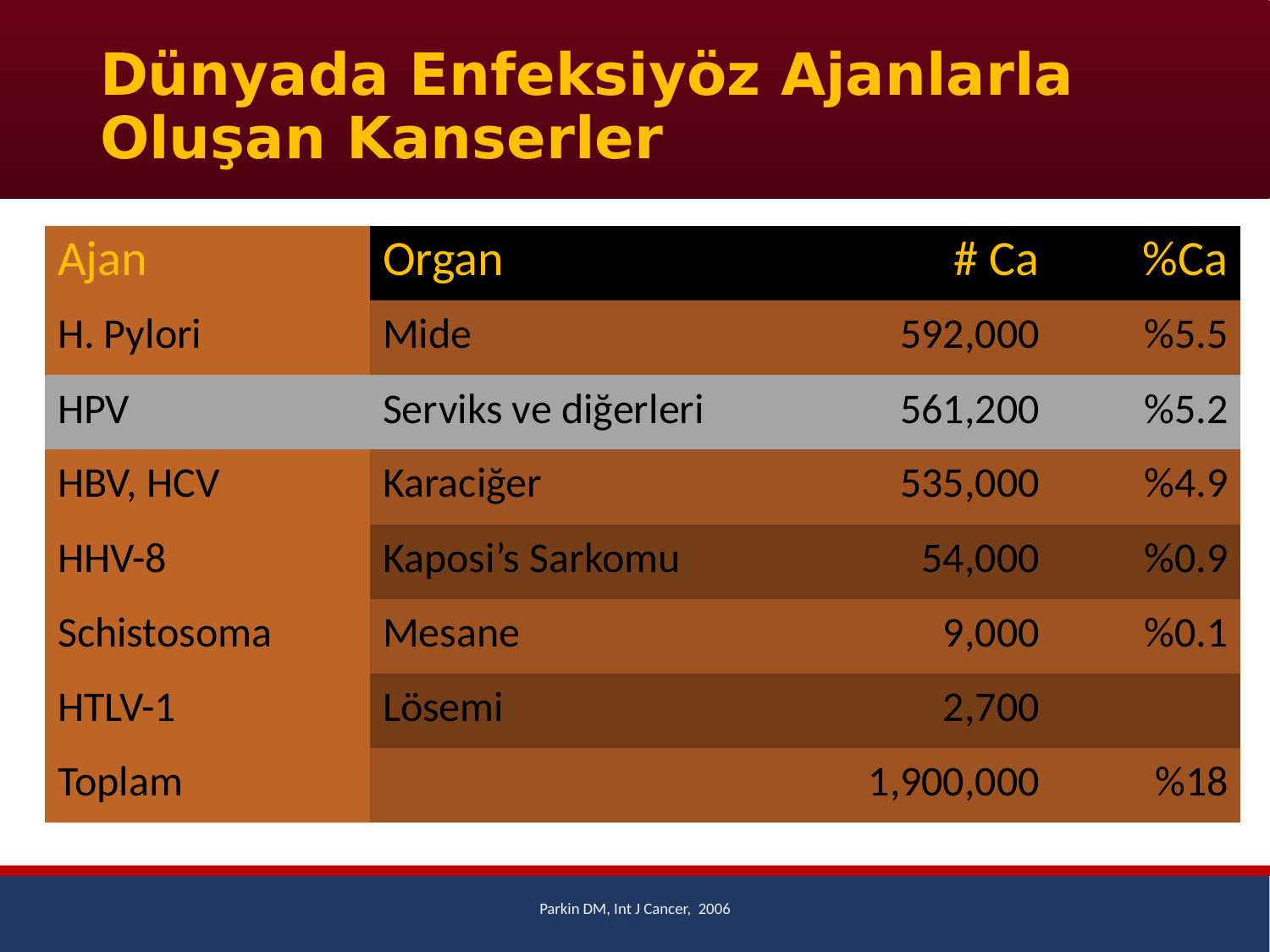

# Dünyada Enfeksiyöz Ajanlarla Oluşan Kanserler
| Ajan | Organ | # Ca | %Ca |
| --- | --- | --- | --- |
| H. Pylori | Mide | 592,000 | %5.5 |
| HPV | Serviks ve diğerleri | 561,200 | %5.2 |
| HBV, HCV | Karaciğer | 535,000 | %4.9 |
| HHV-8 | Kaposi’s Sarkomu | 54,000 | %0.9 |
| Schistosoma | Mesane | 9,000 | %0.1 |
| HTLV-1 | Lösemi | 2,700 |  |
| Toplam |  | 1,900,000 | %18 |
Parkin DM, Int J Cancer,  2006